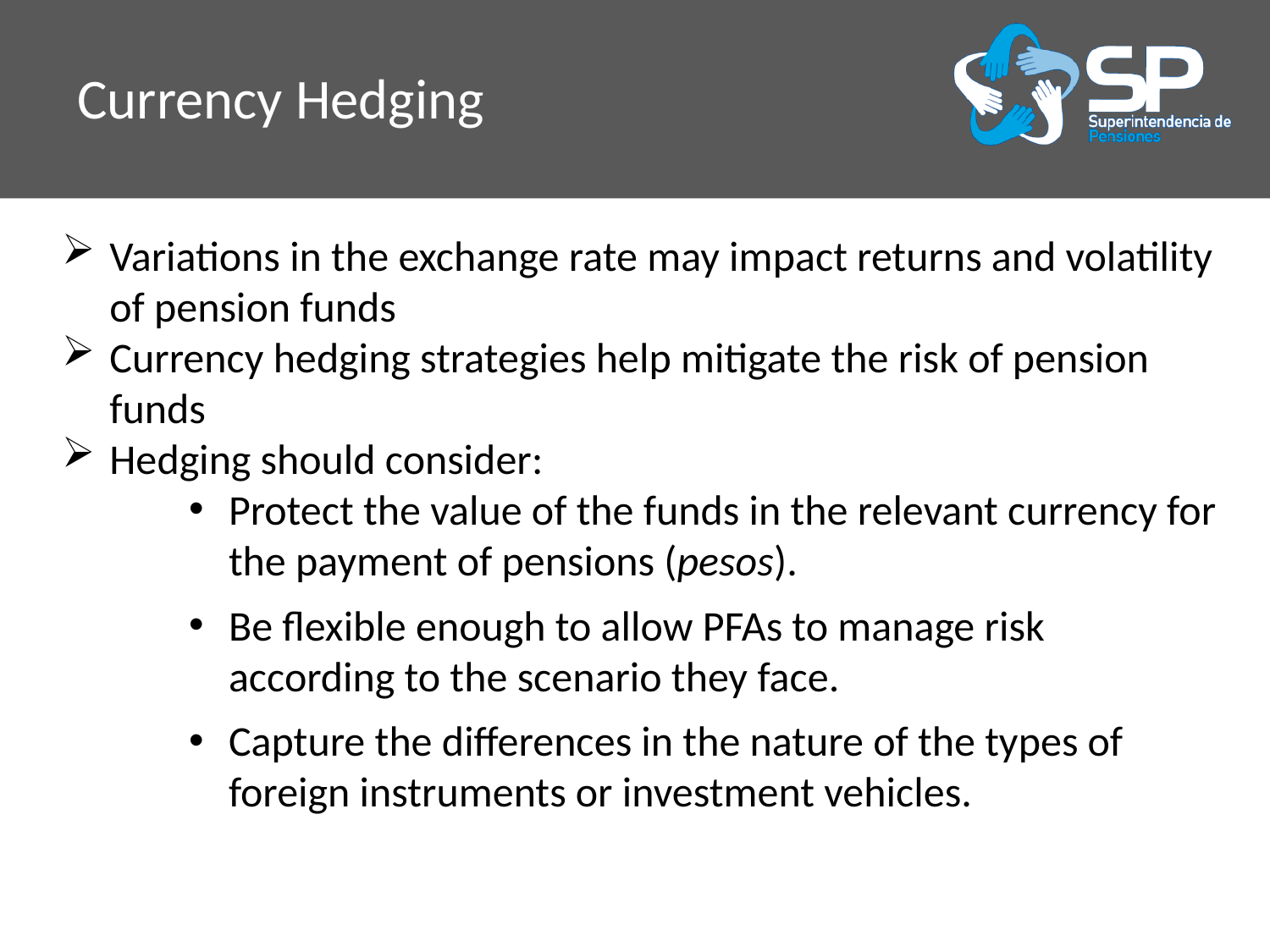

# Currency Hedging
Variations in the exchange rate may impact returns and volatility of pension funds
Currency hedging strategies help mitigate the risk of pension funds
Hedging should consider:
Protect the value of the funds in the relevant currency for the payment of pensions (pesos).
Be flexible enough to allow PFAs to manage risk according to the scenario they face.
Capture the differences in the nature of the types of foreign instruments or investment vehicles.